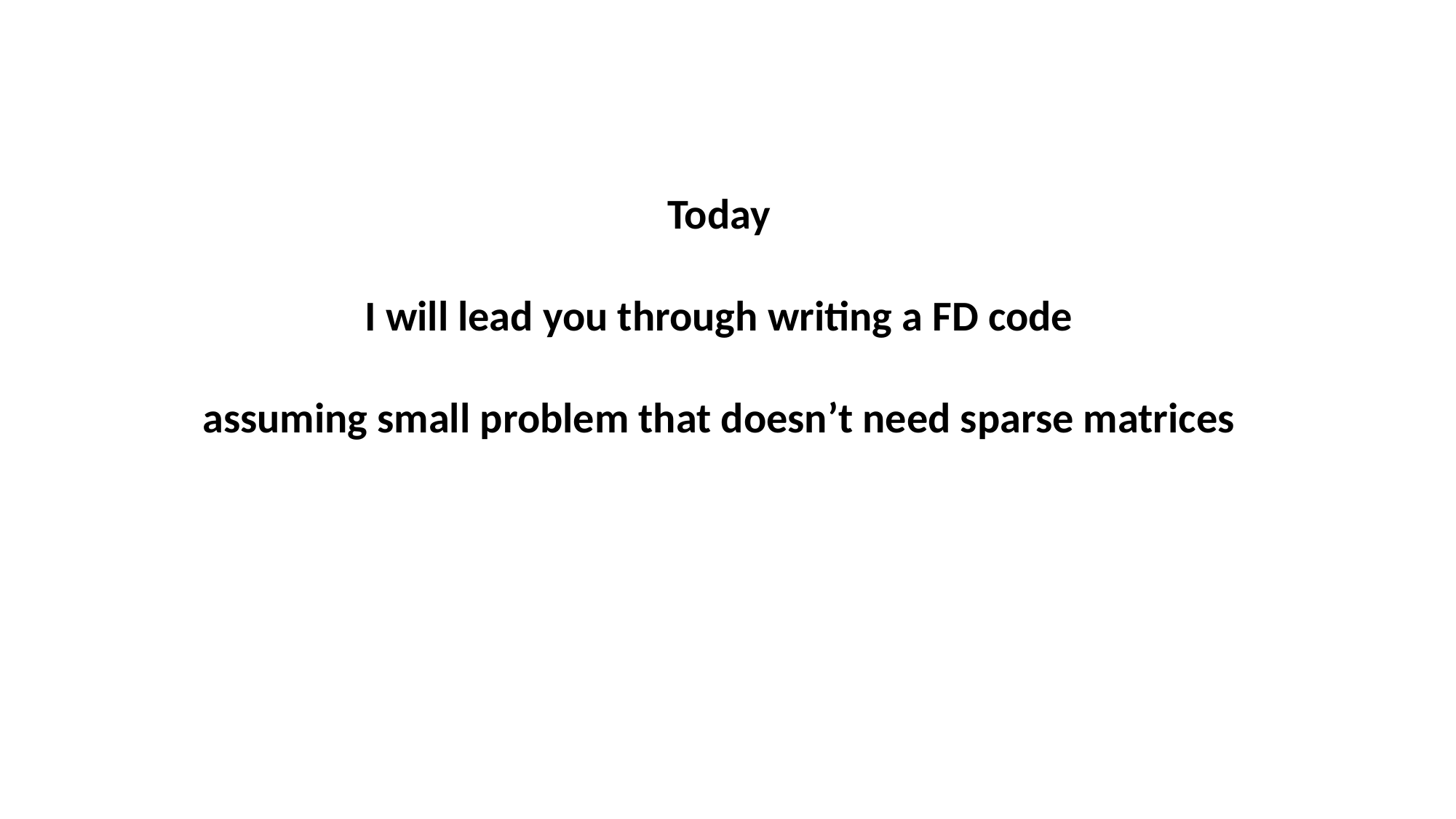

Today

I will lead you through writing a FD code

assuming small problem that doesn’t need sparse matrices